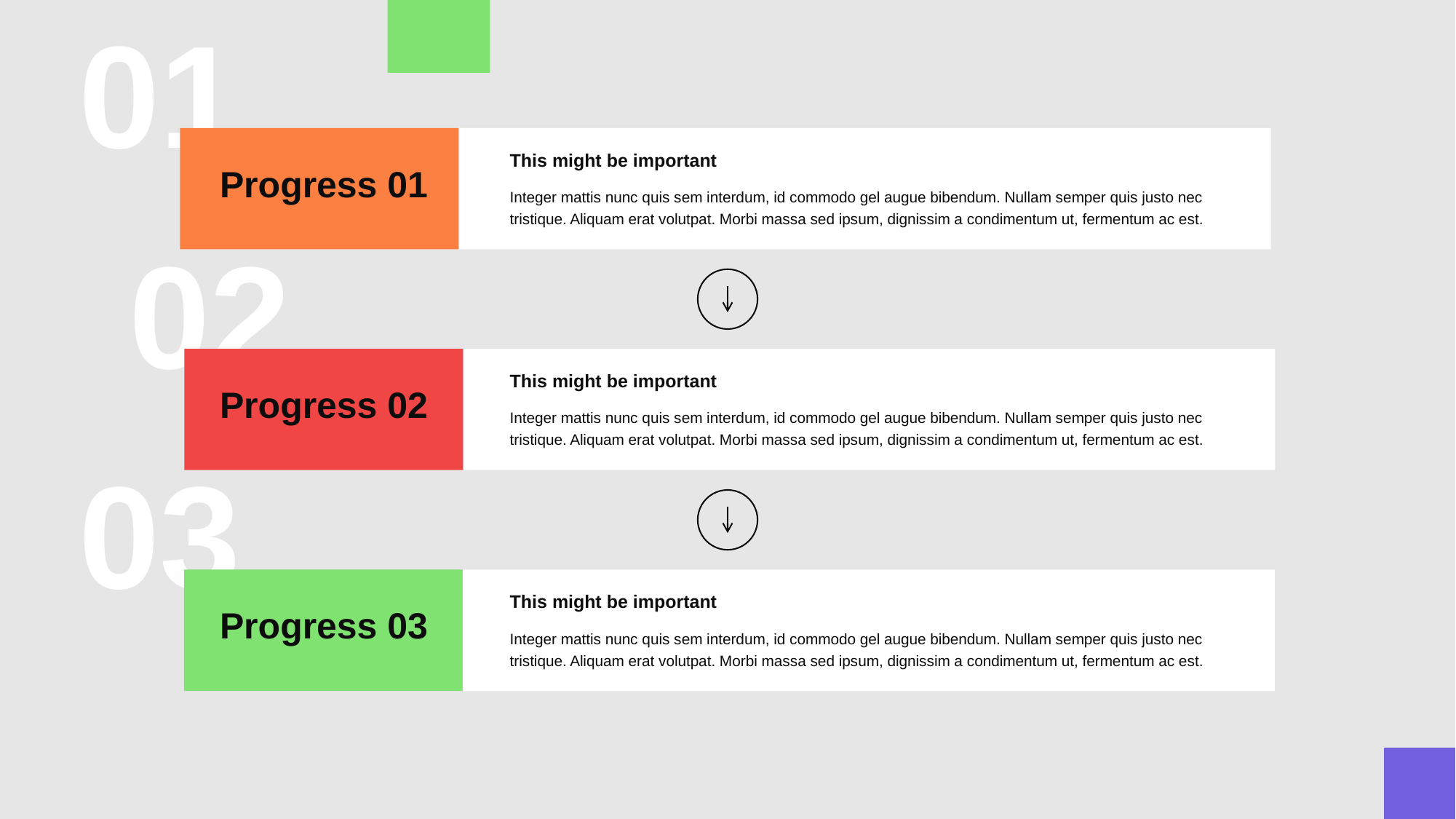

01

This might be important
Progress 01
Integer mattis nunc quis sem interdum, id commodo gel augue bibendum. Nullam semper quis justo nec tristique. Aliquam erat volutpat. Morbi massa sed ipsum, dignissim a condimentum ut, fermentum ac est.
02

This might be important
Progress 02
Integer mattis nunc quis sem interdum, id commodo gel augue bibendum. Nullam semper quis justo nec tristique. Aliquam erat volutpat. Morbi massa sed ipsum, dignissim a condimentum ut, fermentum ac est.
03

This might be important
Progress 03
Integer mattis nunc quis sem interdum, id commodo gel augue bibendum. Nullam semper quis justo nec tristique. Aliquam erat volutpat. Morbi massa sed ipsum, dignissim a condimentum ut, fermentum ac est.